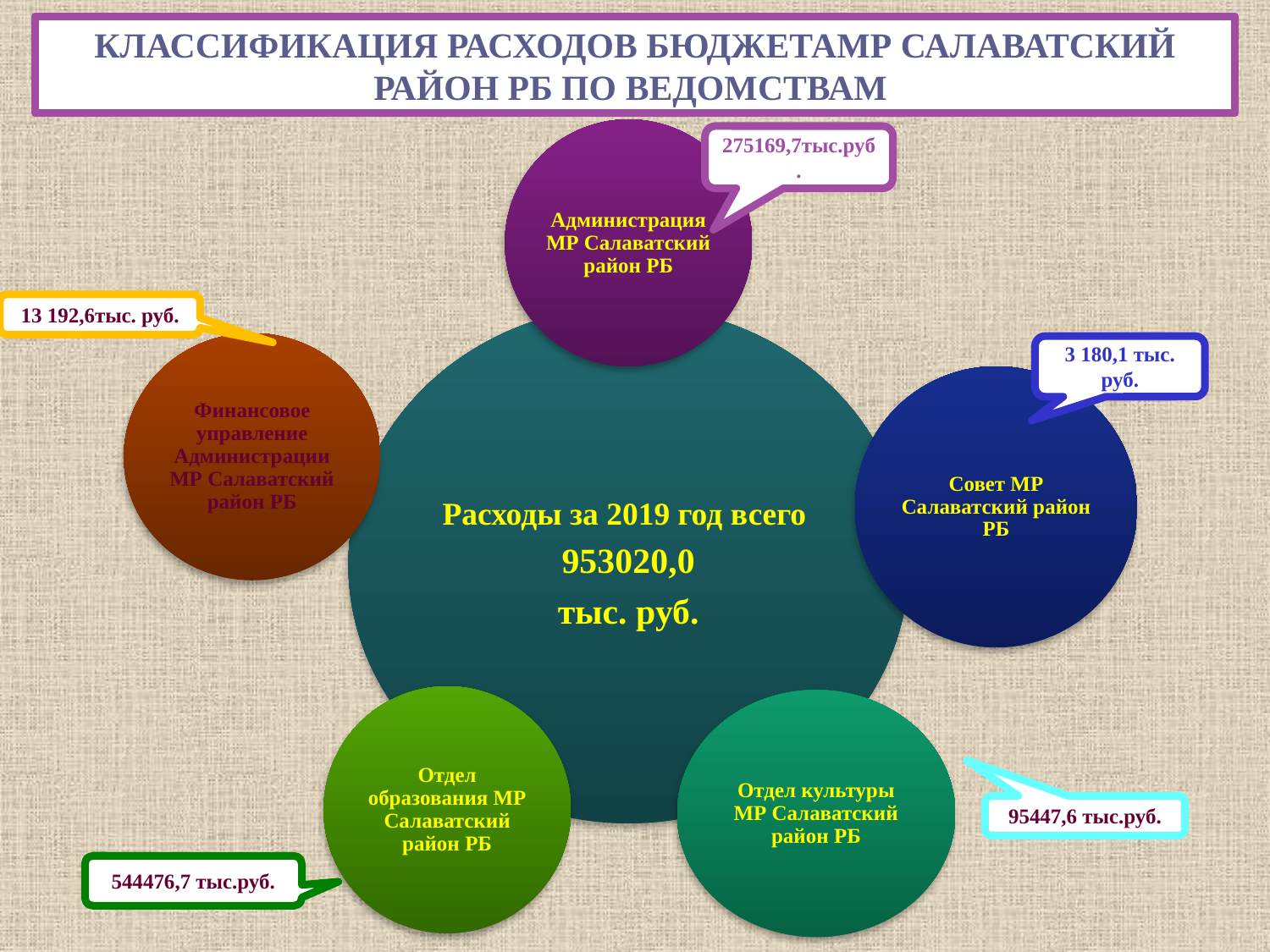

КЛАССИФИКАЦИЯ РАСХОДОВ БЮДЖЕТАМР Салаватский район РБ ПО ВЕДОМСТВАМ
Расходы за 2019 год всего
953020,0
тыс. руб.

Администрация МР Салаватский район РБ

Совет МР Салаватский район РБ

Отдел культуры МР Салаватский район РБ

Отдел образования МР Салаватский район РБ

Финансовое управление Администрации МР Салаватский район РБ
275169,7тыс.руб.
13 192,6тыс. руб.
3 180,1 тыс. руб.
95447,6 тыс.руб.
544476,7 тыс.руб.